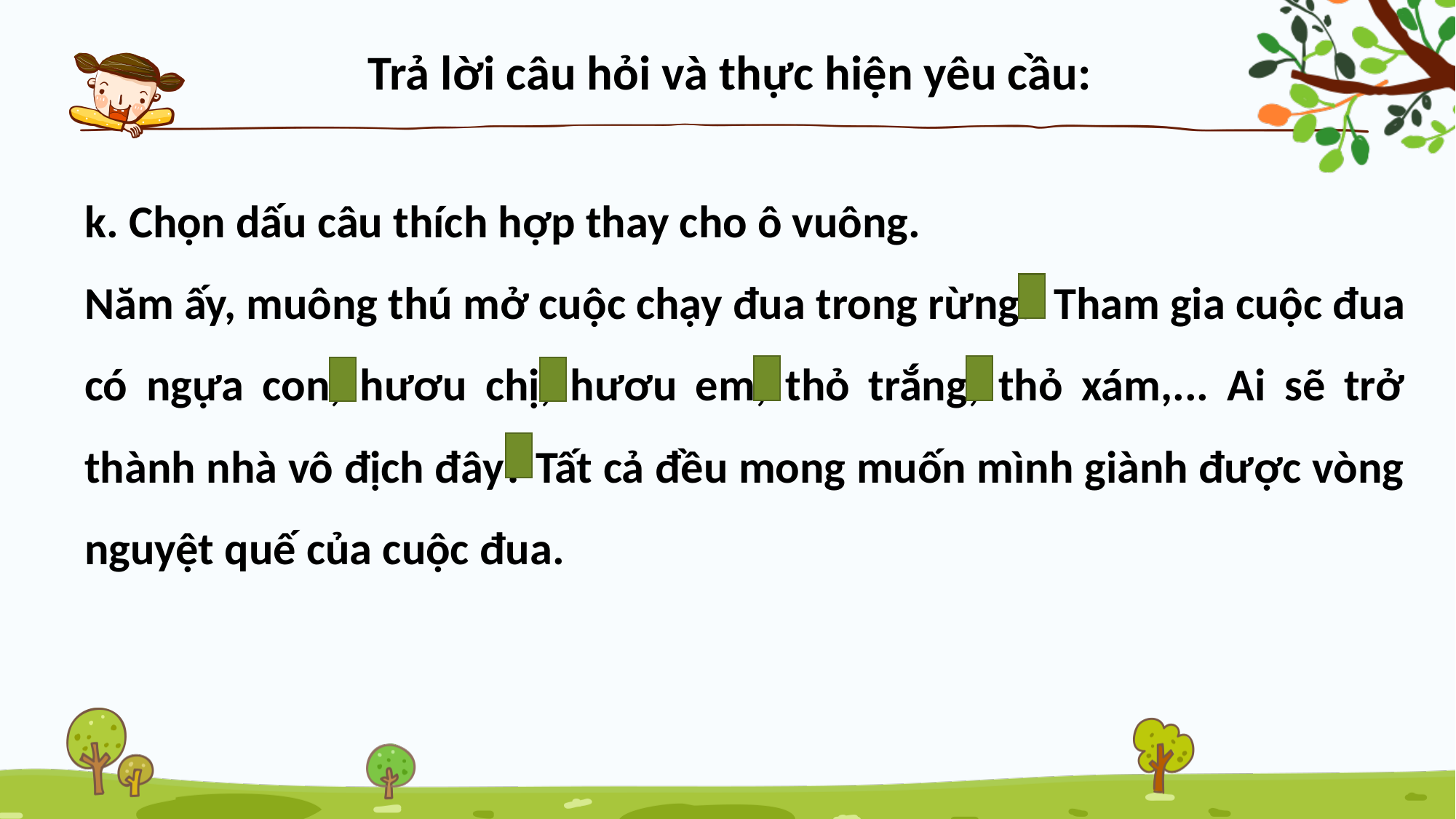

Trả lời câu hỏi và thực hiện yêu cầu:
k. Chọn dấu câu thích hợp thay cho ô vuông.
Năm ấy, muông thú mở cuộc chạy đua trong rừng.  Tham gia cuộc đua có ngựa con, hươu chị, hươu em, thỏ trắng, thỏ xám,... Ai sẽ trở thành nhà vô địch đây? Tất cả đều mong muốn mình giành được vòng nguyệt quế của cuộc đua.